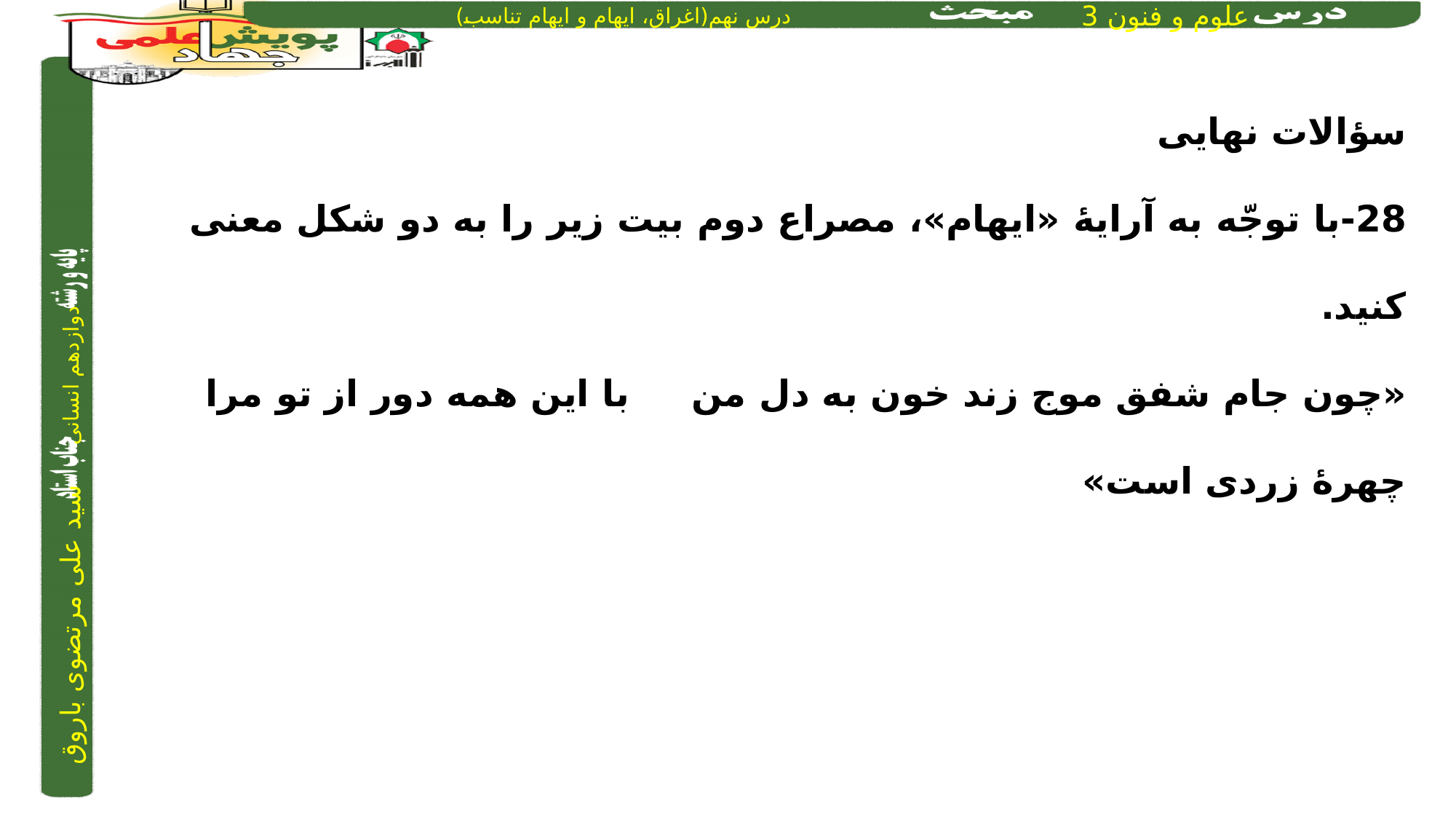

سؤالات نهایی
28-با توجّه به آرایۀ «ایهام»، مصراع دوم بیت زیر را به دو شکل معنی کنید.‌
«چون جام شفق موج زند خون به دل من	 	 با این همه دور از تو مرا چهرۀ زردی است»